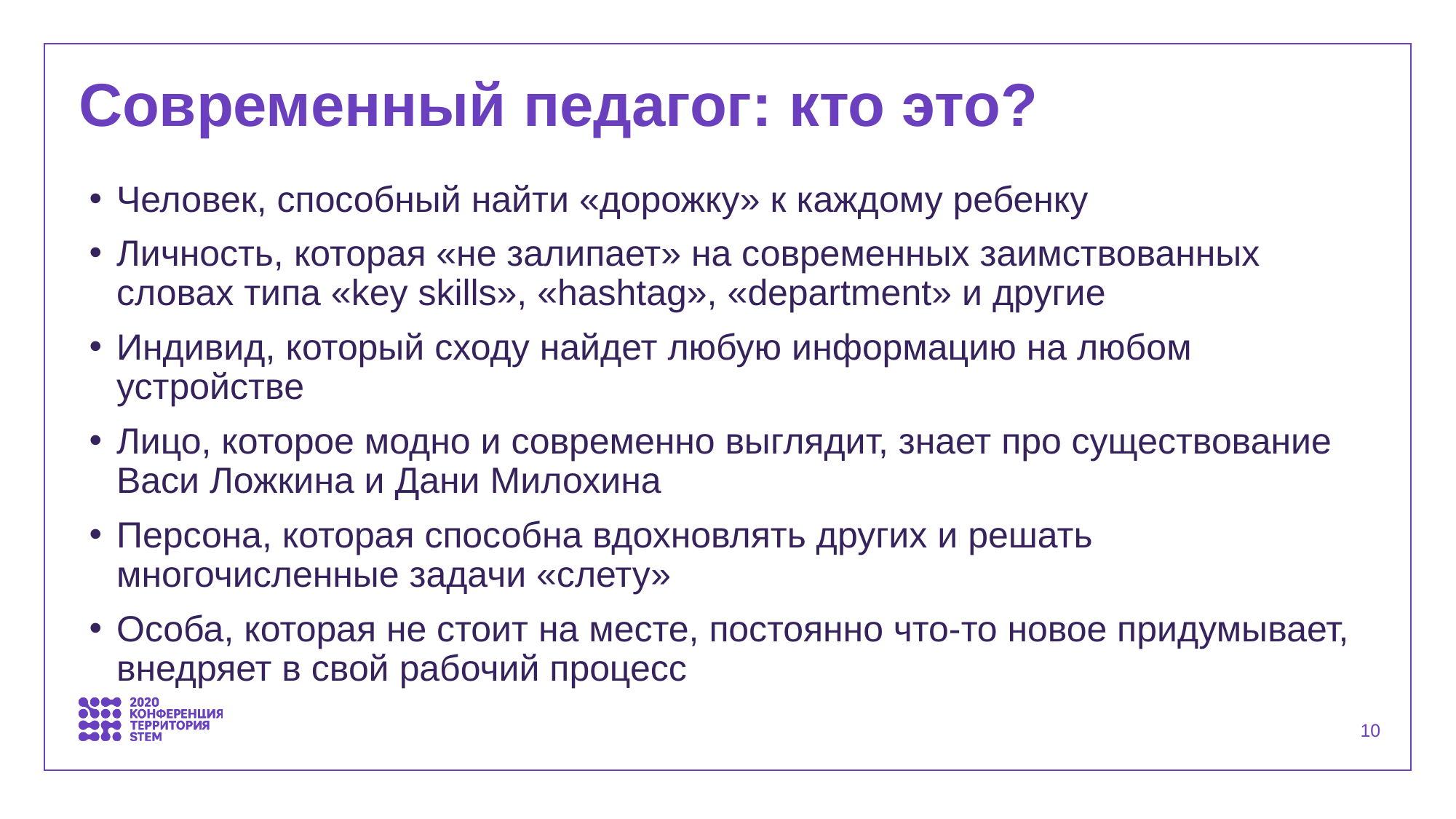

# Современный педагог: кто это?
Человек, способный найти «дорожку» к каждому ребенку
Личность, которая «не залипает» на современных заимствованных словах типа «key skills», «hashtag», «department» и другие
Индивид, который сходу найдет любую информацию на любом устройстве
Лицо, которое модно и современно выглядит, знает про существование Васи Ложкина и Дани Милохина
Персона, которая способна вдохновлять других и решать многочисленные задачи «слету»
Особа, которая не стоит на месте, постоянно что-то новое придумывает, внедряет в свой рабочий процесс

10